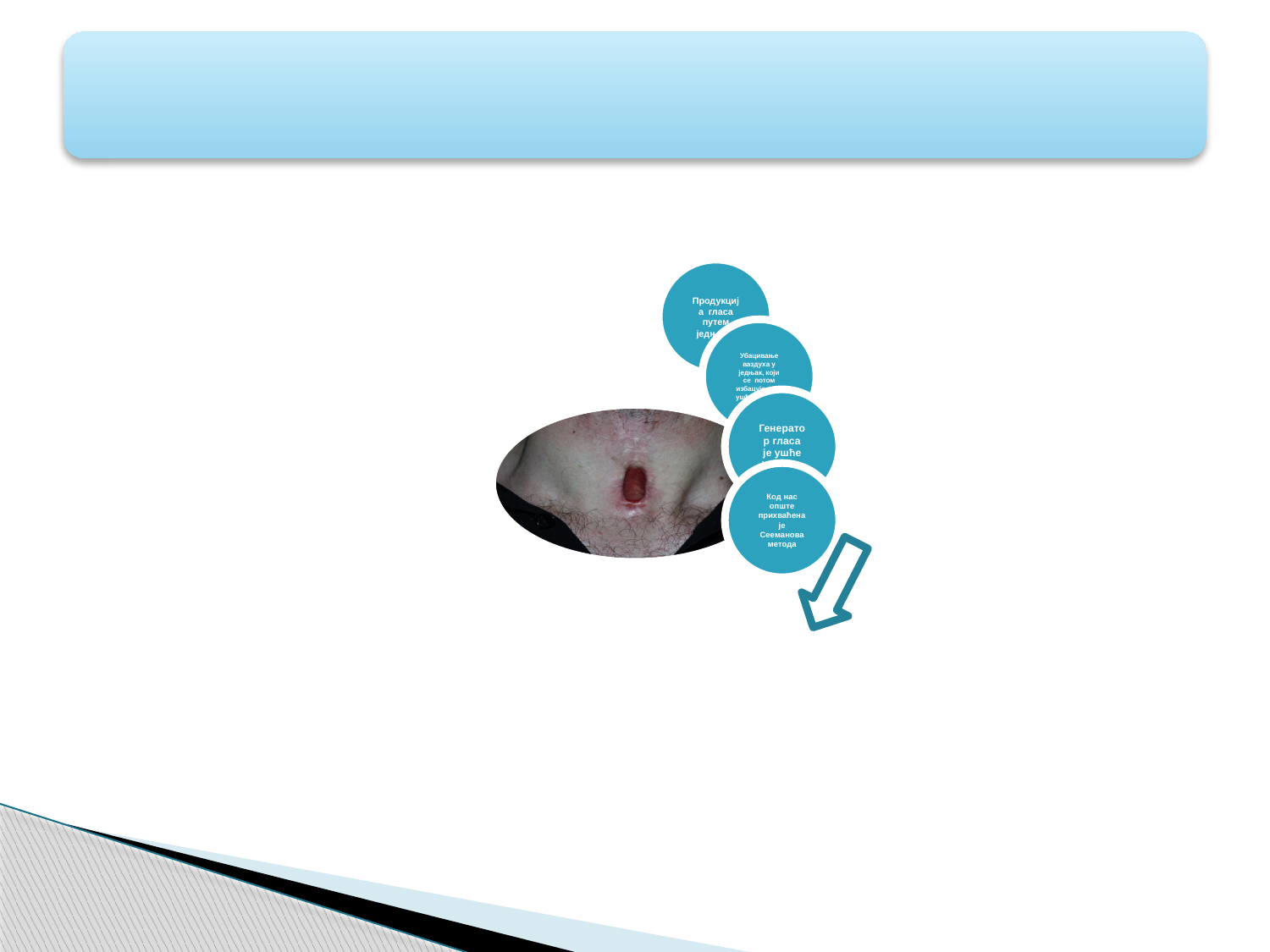

Продукција  гласа путем једњака
Убацивање ваздуха у једњак, који се  потом избацује кроз ушће једњака
Генератор гласа је ушће једњака
Код нас опште прихваћена је Сееманова метода